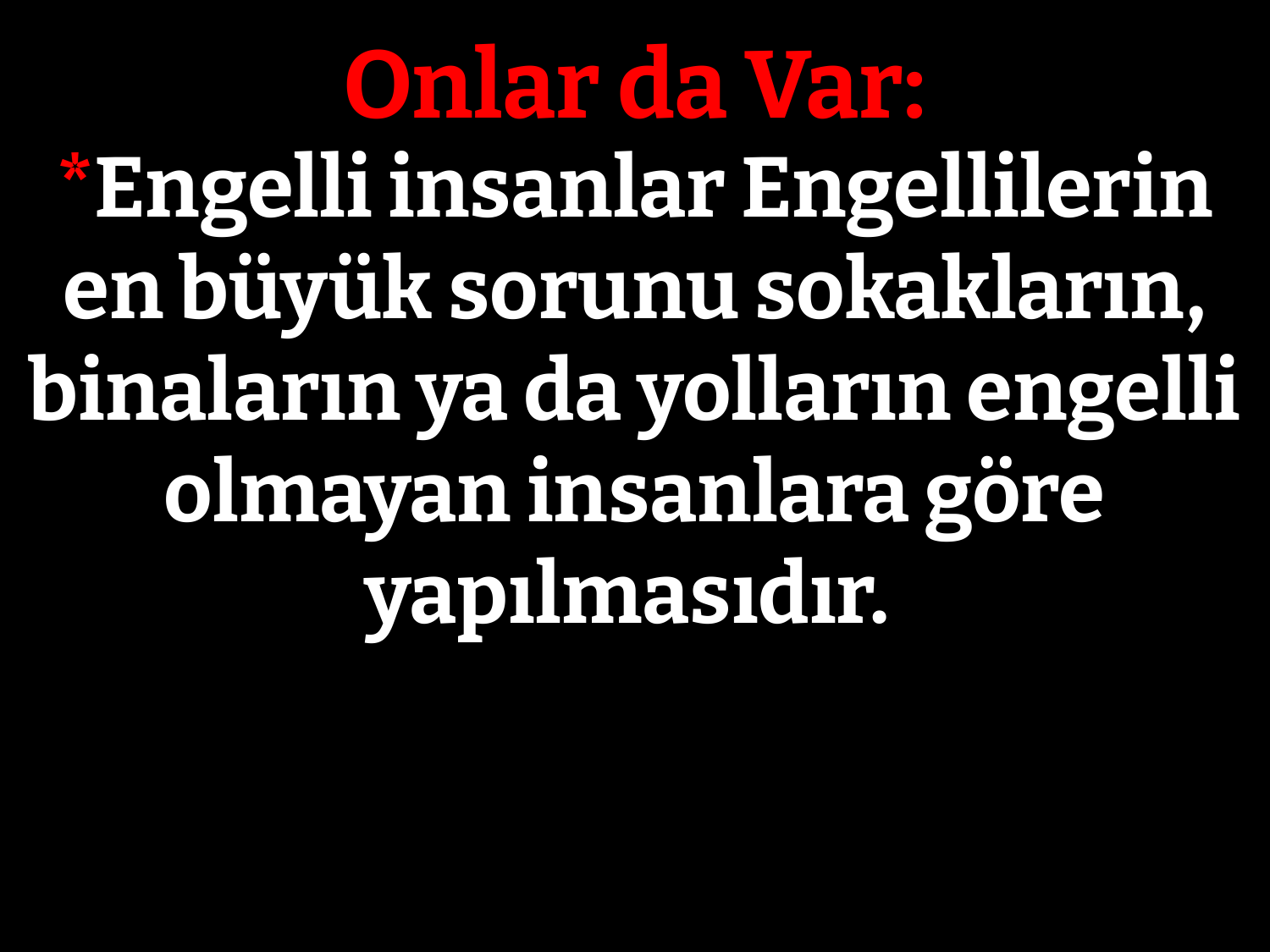

Onlar da Var:
*Engelli insanlar Engellilerin en büyük sorunu sokakların, binaların ya da yolların engelli olmayan insanlara göre yapılmasıdır.
#